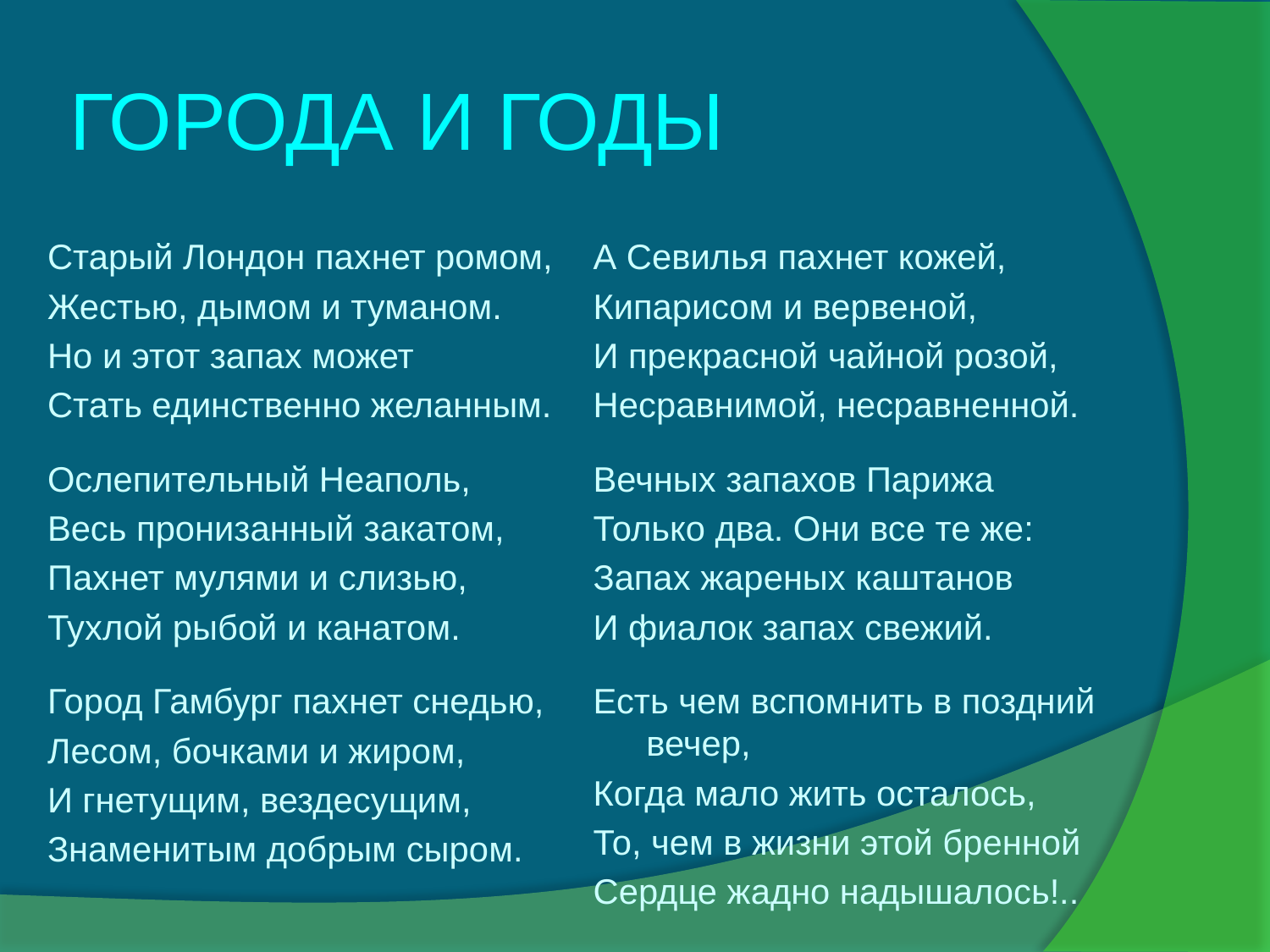

# ГОРОДА И ГОДЫ
Старый Лондон пахнет ромом,
Жестью, дымом и туманом.
Но и этот запах может
Стать единственно желанным.

Ослепительный Неаполь,
Весь пронизанный закатом,
Пахнет мулями и слизью,
Тухлой рыбой и канатом.

Город Гамбург пахнет снедью,
Лесом, бочками и жиром,
И гнетущим, вездесущим,
Знаменитым добрым сыром.

А Севилья пахнет кожей,
Кипарисом и вервеной,
И прекрасной чайной розой,
Несравнимой, несравненной.

Вечных запахов Парижа
Только два. Они все те же:
Запах жареных каштанов
И фиалок запах свежий.

Есть чем вспомнить в поздний вечер,
Когда мало жить осталось,
То, чем в жизни этой бренной
Сердце жадно надышалось!..